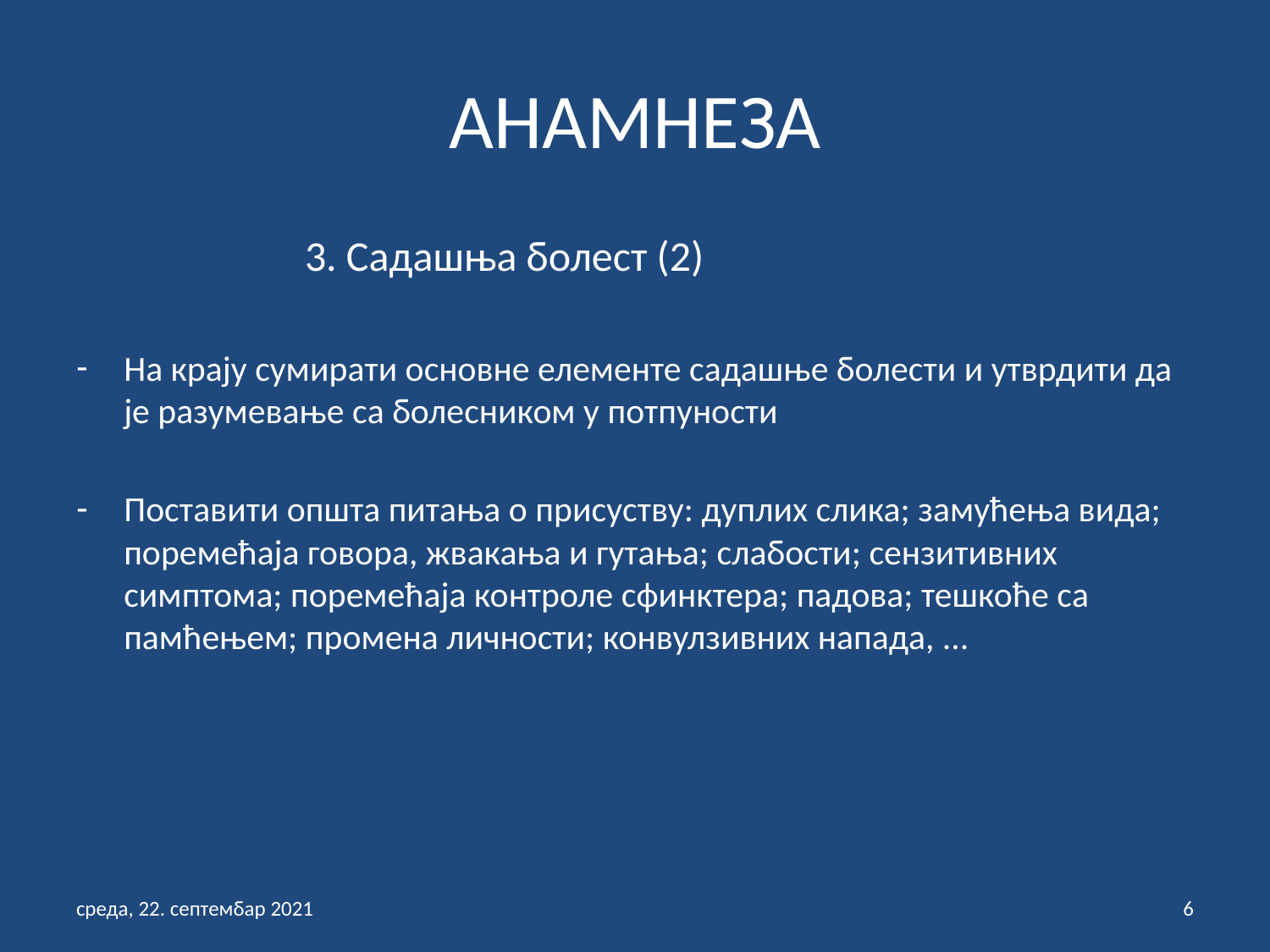

# АНАМНЕЗА
                        3. Садашња болест (2)

На крају сумирати основне елементе садашње болести и утврдити да је разумевање са болесником у потпуности

Поставити општа питања о присуству: дуплих слика; замућења вида; поремећаја говора, жвакања и гутања; слабости; сензитивних симптома; поремећаја контроле сфинктера; падова; тешкоће са памћењем; промена личности; конвулзивних напада, ...

среда, 22. септембар 2021
6